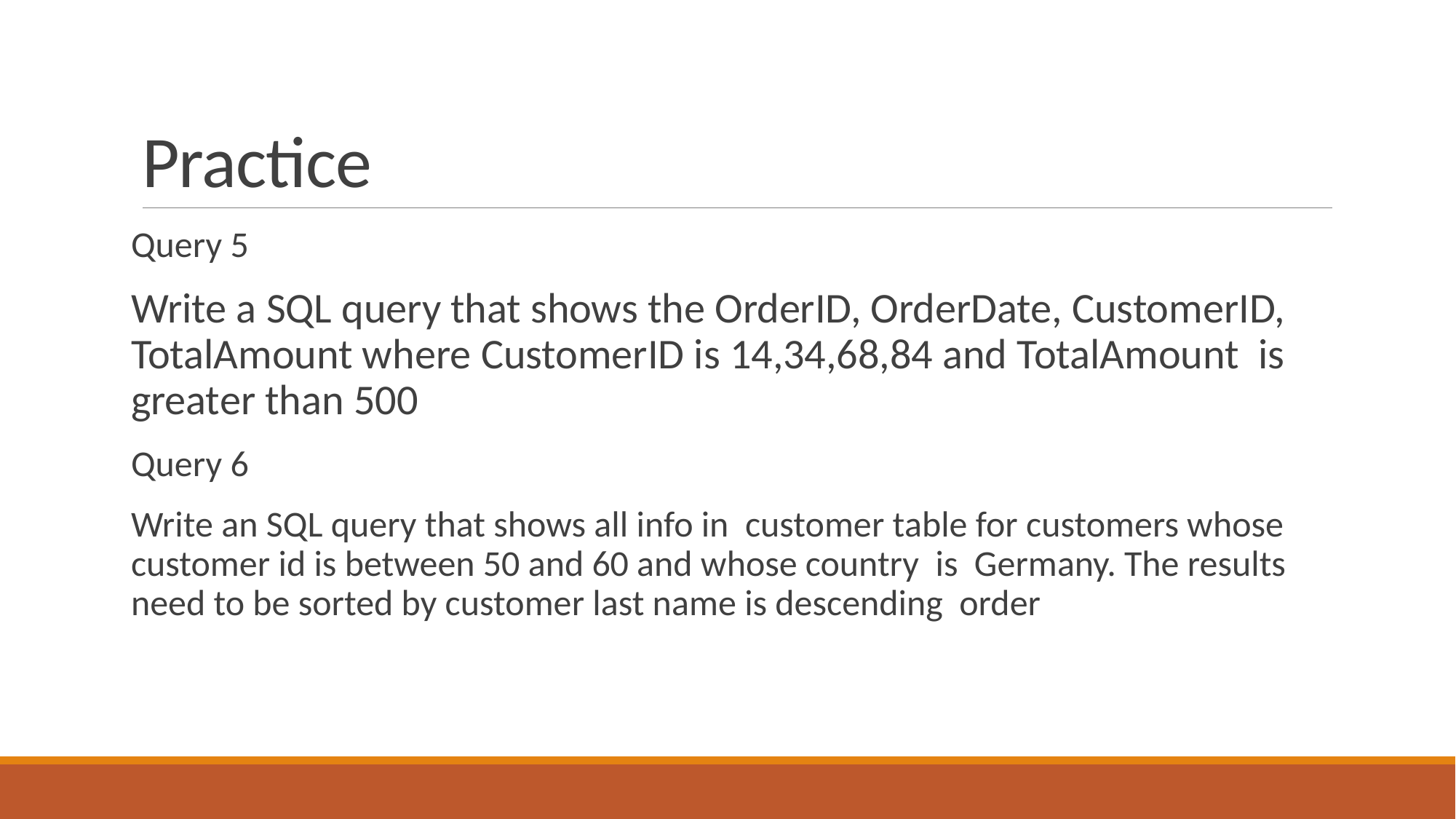

# Practice
Query 5
Write a SQL query that shows the OrderID, OrderDate, CustomerID, TotalAmount where CustomerID is 14,34,68,84 and TotalAmount  is greater than 500
Query 6
Write an SQL query that shows all info in  customer table for customers whose customer id is between 50 and 60 and whose country  is  Germany. The results need to be sorted by customer last name is descending  order